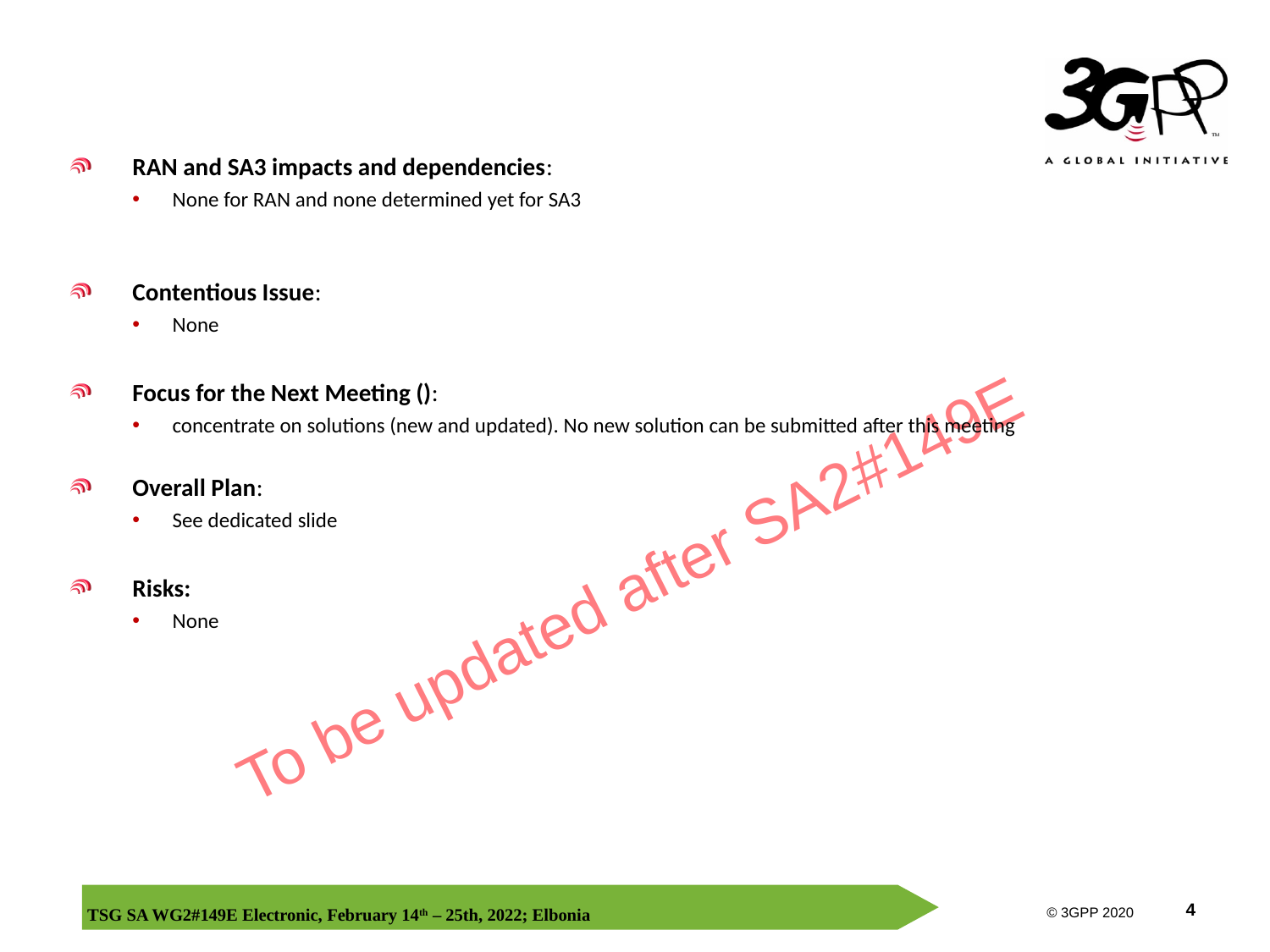

#
RAN and SA3 impacts and dependencies:
None for RAN and none determined yet for SA3

Contentious Issue:
None

Focus for the Next Meeting ():
concentrate on solutions (new and updated). No new solution can be submitted after this meeting

Overall Plan:
See dedicated slide

Risks:
None